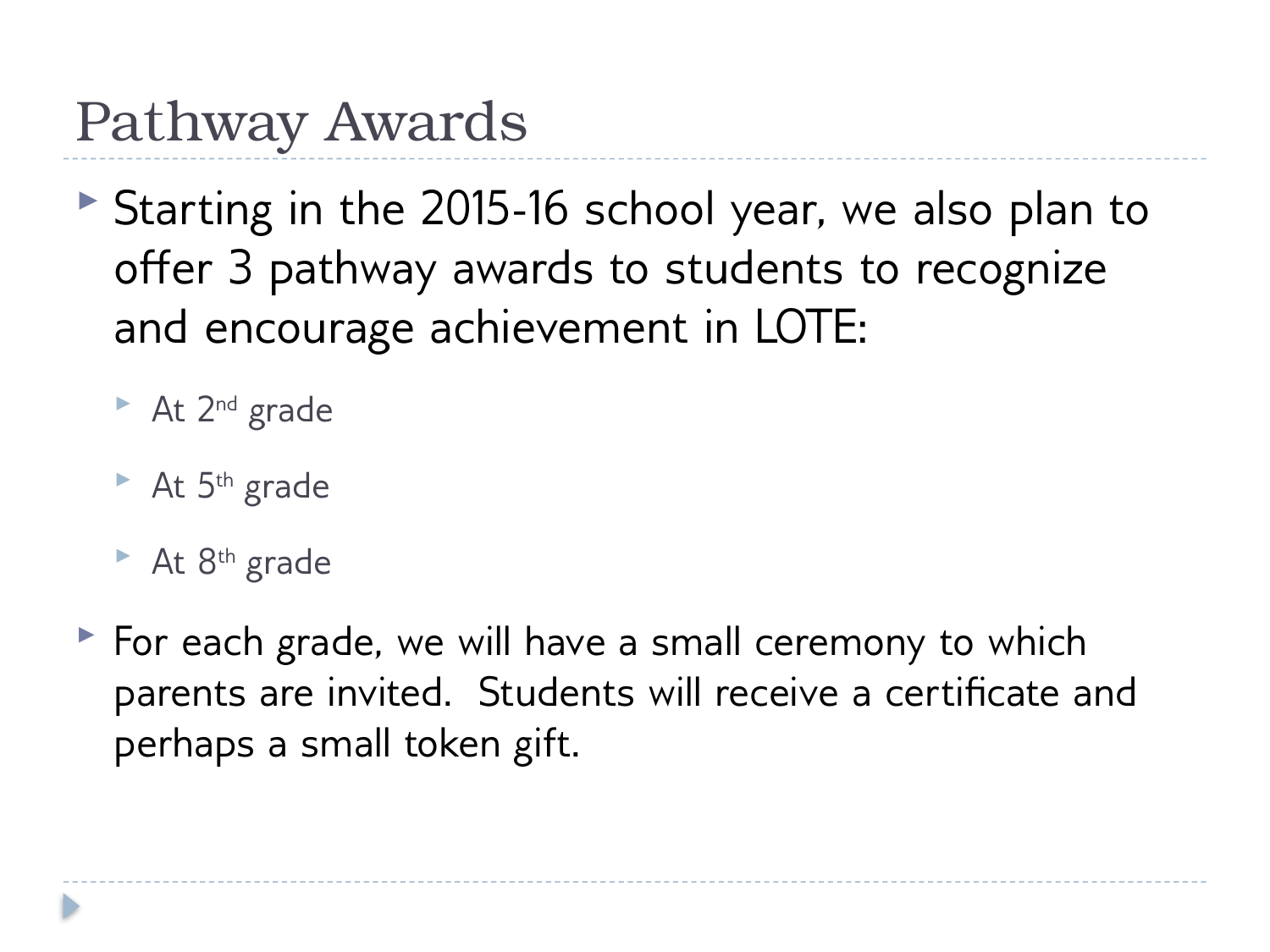

# Pathway Awards
Starting in the 2015-16 school year, we also plan to offer 3 pathway awards to students to recognize and encourage achievement in LOTE:
At 2nd grade
At 5th grade
At 8th grade
For each grade, we will have a small ceremony to which parents are invited.  Students will receive a certificate and perhaps a small token gift.